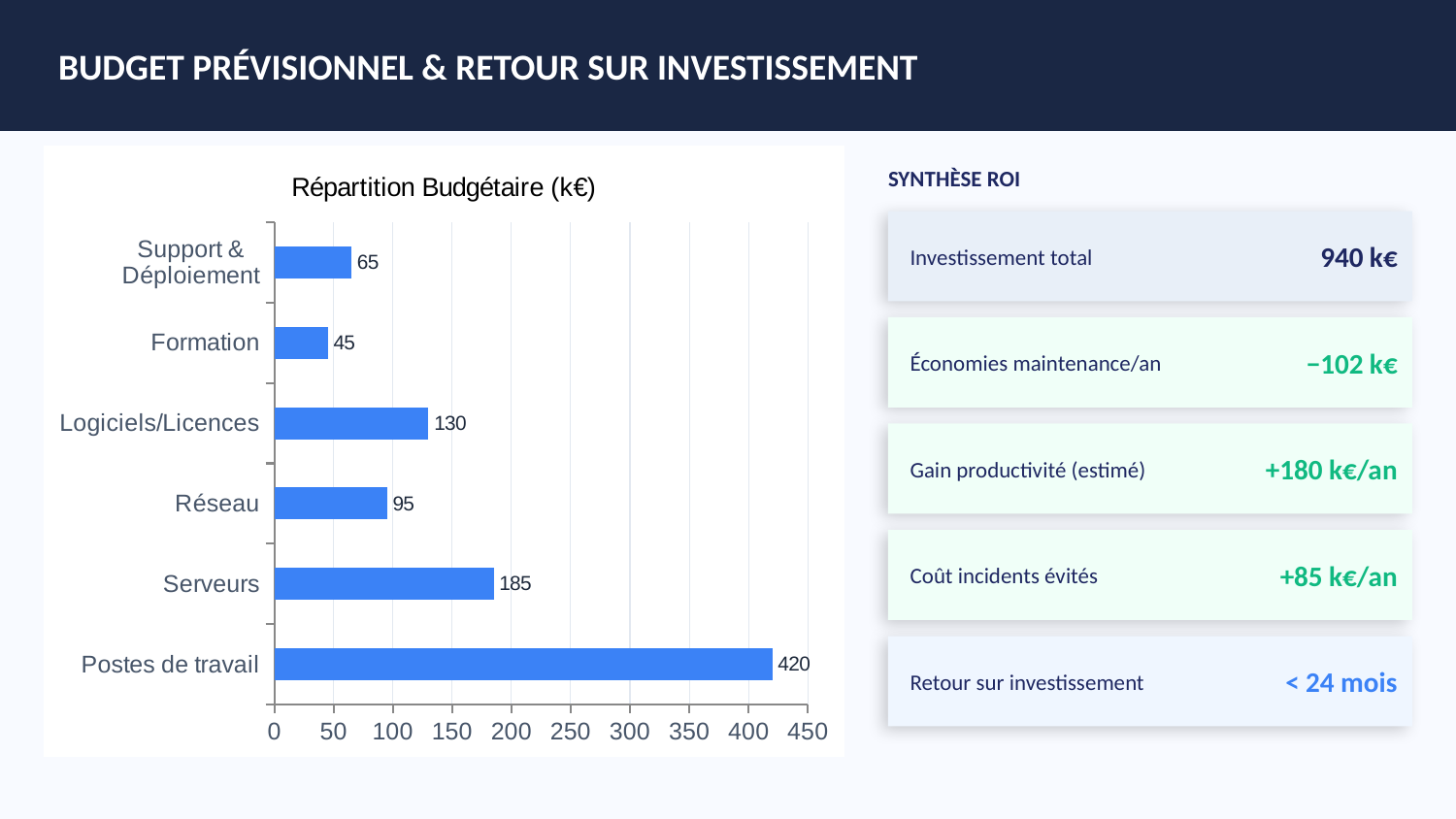

BUDGET PRÉVISIONNEL & RETOUR SUR INVESTISSEMENT

### Chart: Répartition Budgétaire (k€)

| Category | Budget (k€) |
|---|---|
| Postes de travail | 420.0 |
| Serveurs | 185.0 |
| Réseau | 95.0 |
| Logiciels/Licences | 130.0 |
| Formation | 45.0 |
| Support & Déploiement | 65.0 |
SYNTHÈSE ROI

Investissement total
940 k€

Économies maintenance/an
−102 k€

Gain productivité (estimé)
+180 k€/an

Coût incidents évités
+85 k€/an

Retour sur investissement
< 24 mois